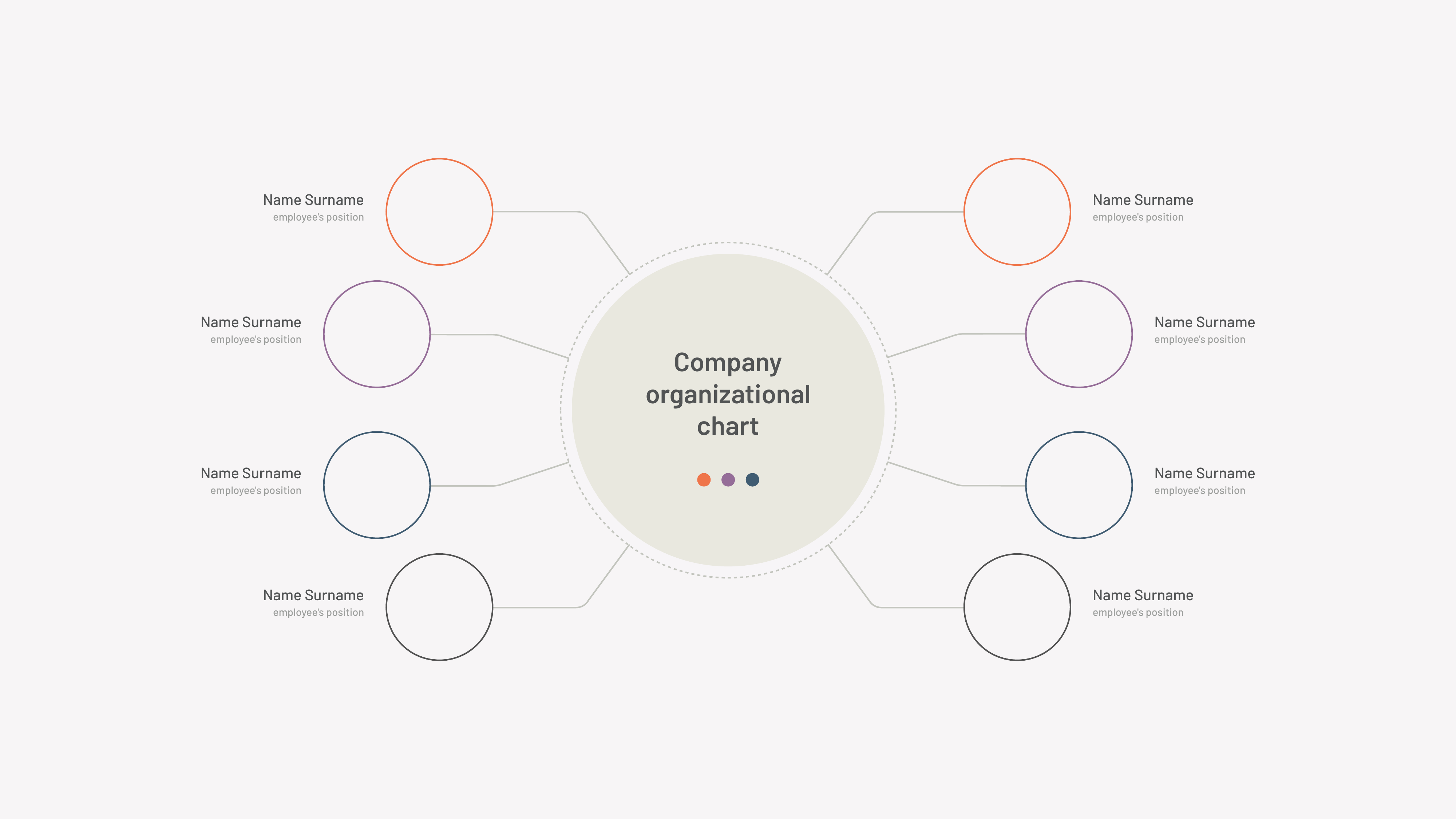

Name Surname
Name Surname
employee's position
employee's position

Name Surname
Name Surname
employee's position
employee's position

Company organizational chart

Name Surname
Name Surname

employee's position
employee's position

Name Surname
Name Surname
employee's position
employee's position